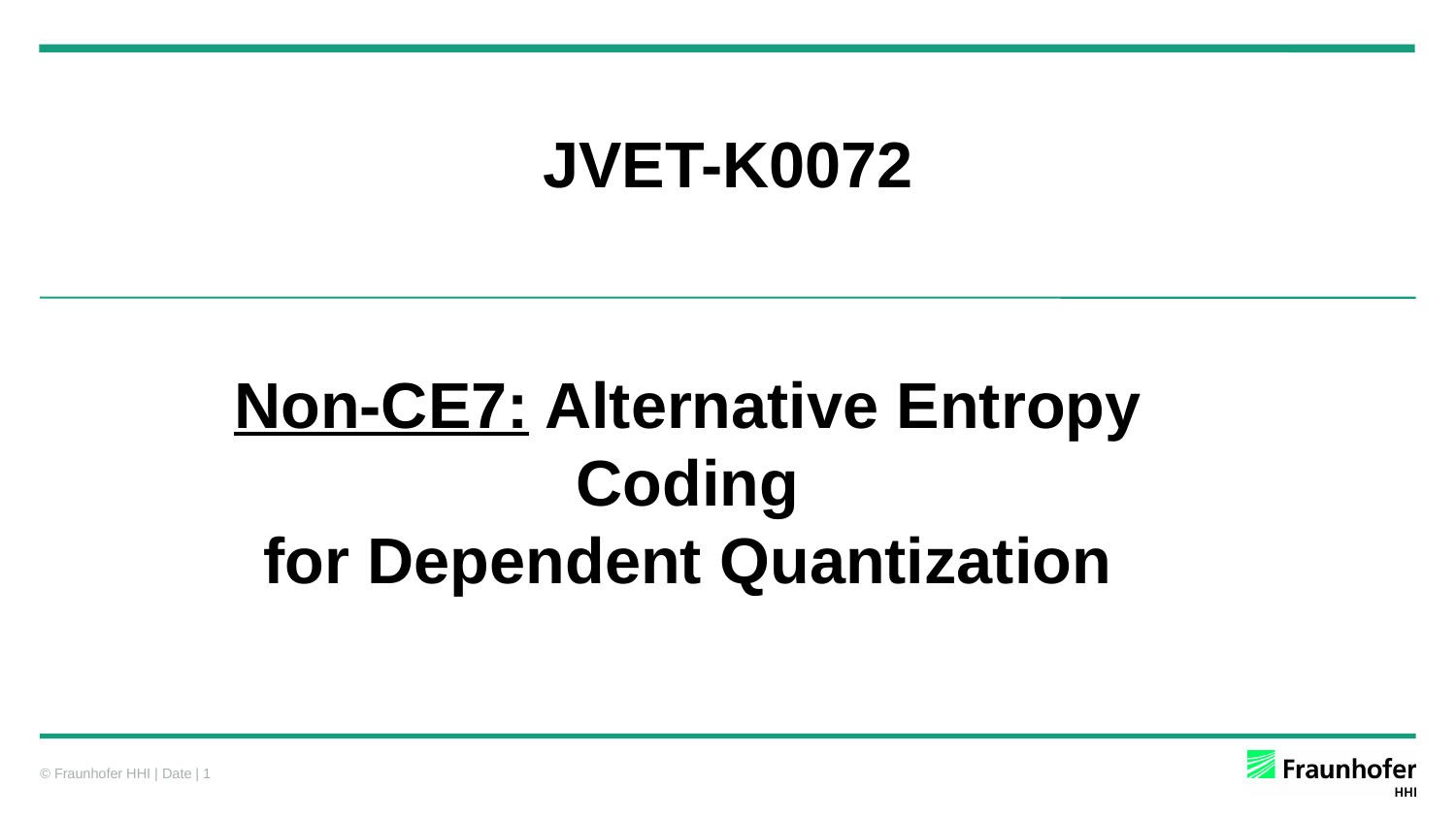

# JVET-K0072
Non-CE7: Alternative Entropy Coding
for Dependent Quantization